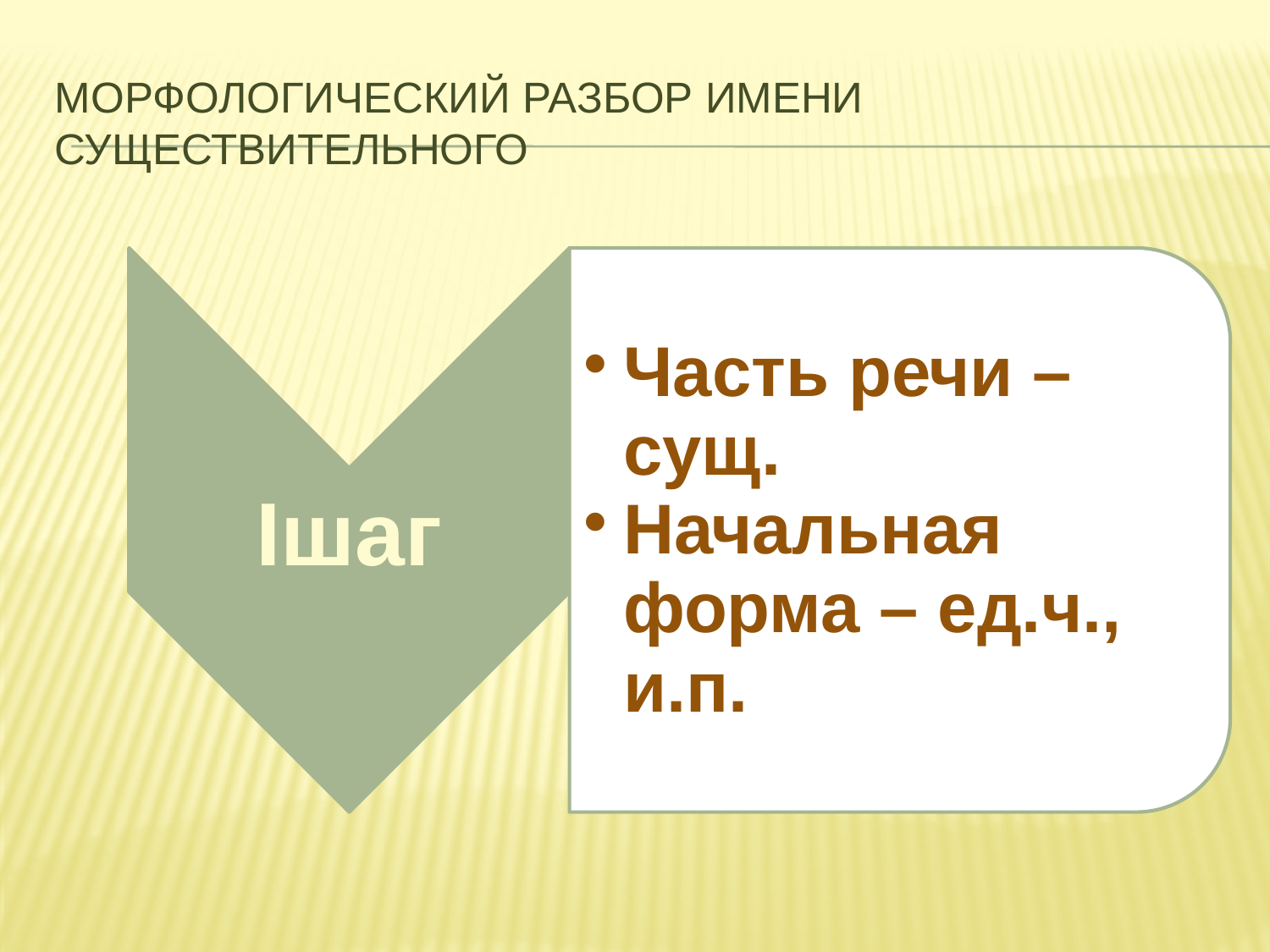

# Морфологический разбор имени существительного

Iшаг
Часть речи – сущ.
Начальная форма – ед.ч., и.п.